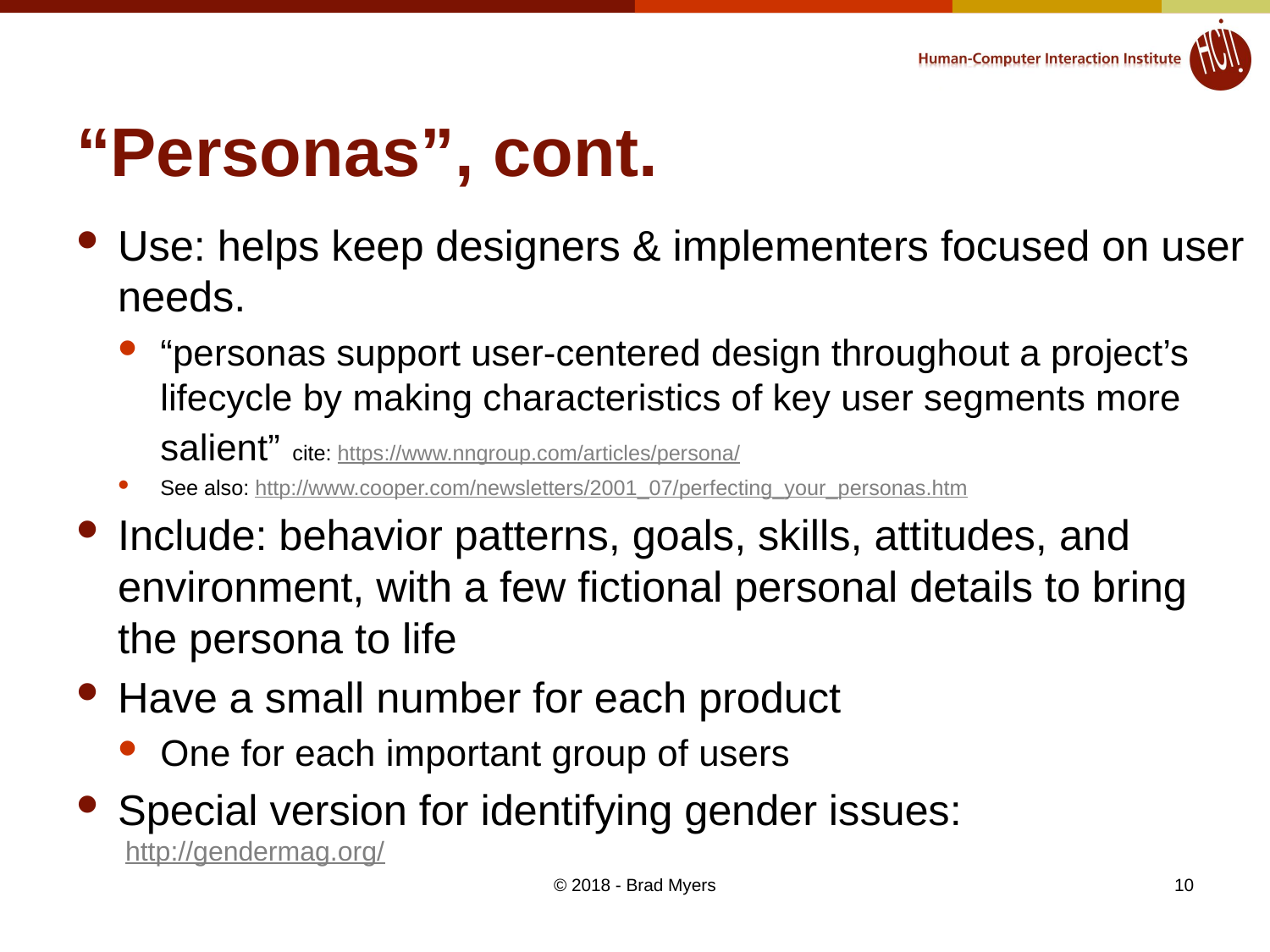

# “Personas”, cont.
Use: helps keep designers & implementers focused on user needs.
“personas support user-centered design throughout a project’s lifecycle by making characteristics of key user segments more salient” cite: https://www.nngroup.com/articles/persona/
See also: http://www.cooper.com/newsletters/2001_07/perfecting_your_personas.htm
Include: behavior patterns, goals, skills, attitudes, and environment, with a few fictional personal details to bring the persona to life
Have a small number for each product
One for each important group of users
Special version for identifying gender issues:
 http://gendermag.org/
© 2018 - Brad Myers
10